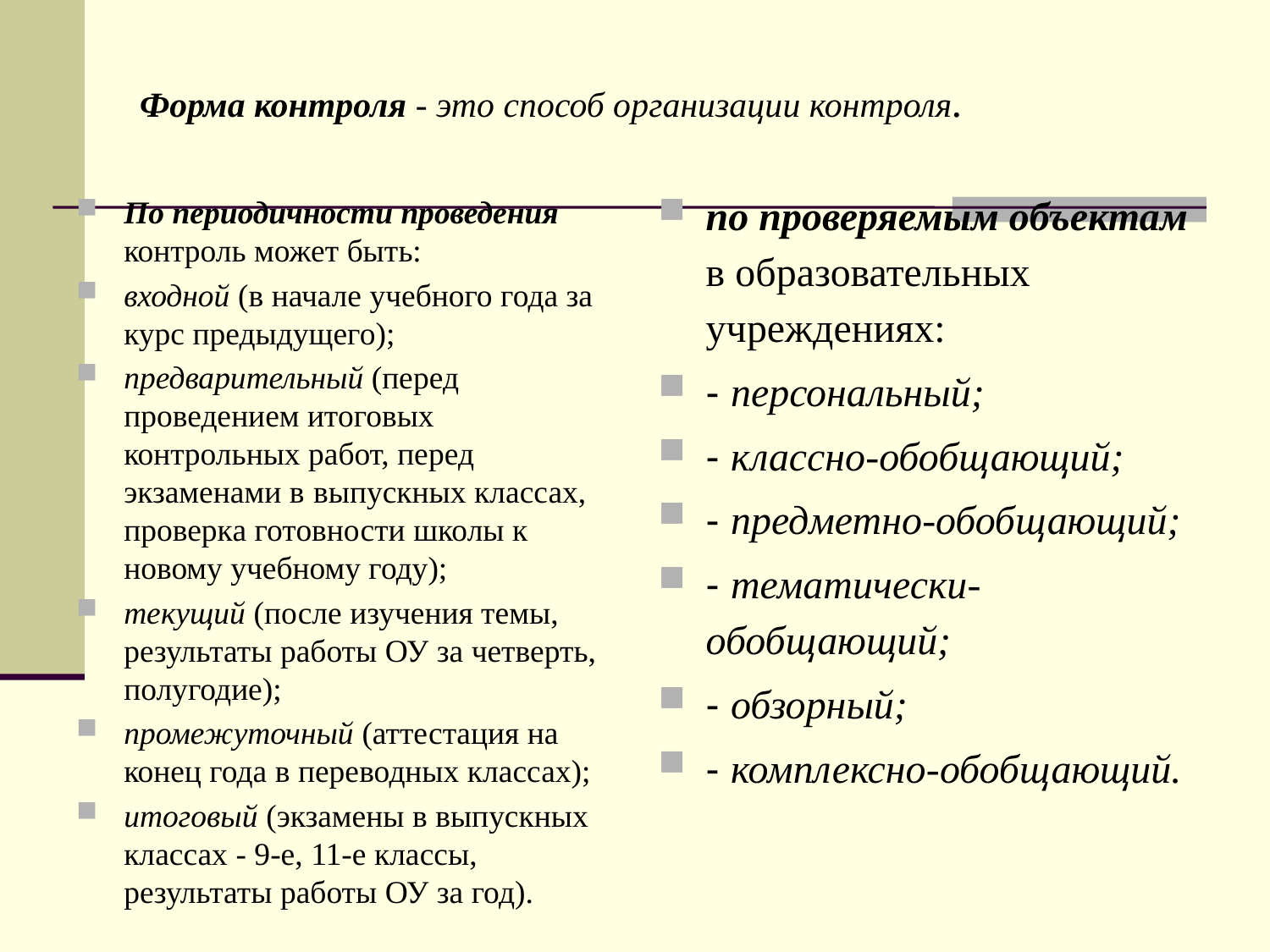

# Форма контроля - это способ организации контроля.
по проверяемым объектам в образовательных учреждениях:
- персональный;
- классно-обобщающий;
- предметно-обобщающий;
- тематически-обобщающий;
- обзорный;
- комплексно-обобщающий.

По периодичности проведения контроль может быть:
входной (в начале учебного года за курс предыдущего);
предварительный (перед проведением итоговых контрольных работ, перед экзаменами в выпускных классах, проверка готовности школы к новому учебному году);
текущий (после изучения темы, результаты работы ОУ за четверть, полугодие);
промежуточный (аттестация на конец года в переводных классах);
итоговый (экзамены в выпускных классах - 9-е, 11-е классы, результаты работы ОУ за год).